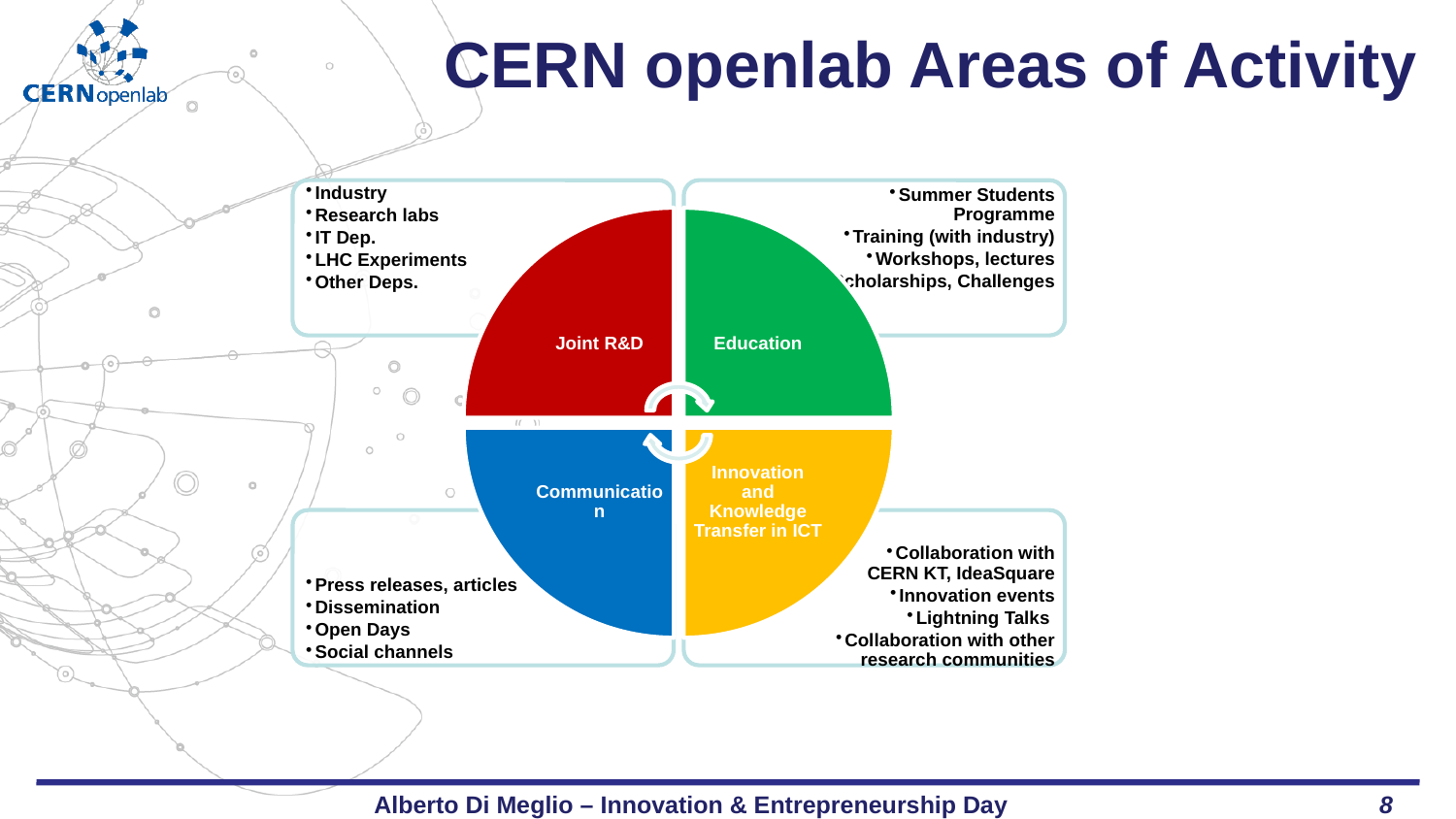

# CERN openlab Areas of Activity
Collaboration with
CERN KT, IdeaSquare
Innovation events
Lightning Talks
Collaboration with other research communities

Press releases, articles
Dissemination
Open Days
Social channels
Summer Students Programme
Training (with industry)
Workshops, lectures
Scholarships, Challenges
Industry
Research labs
IT Dep.
LHC Experiments
Other Deps.
Joint R&D
Education
Innovation and Knowledge Transfer in ICT
Communication
Alberto Di Meglio – Innovation & Entrepreneurship Day
8